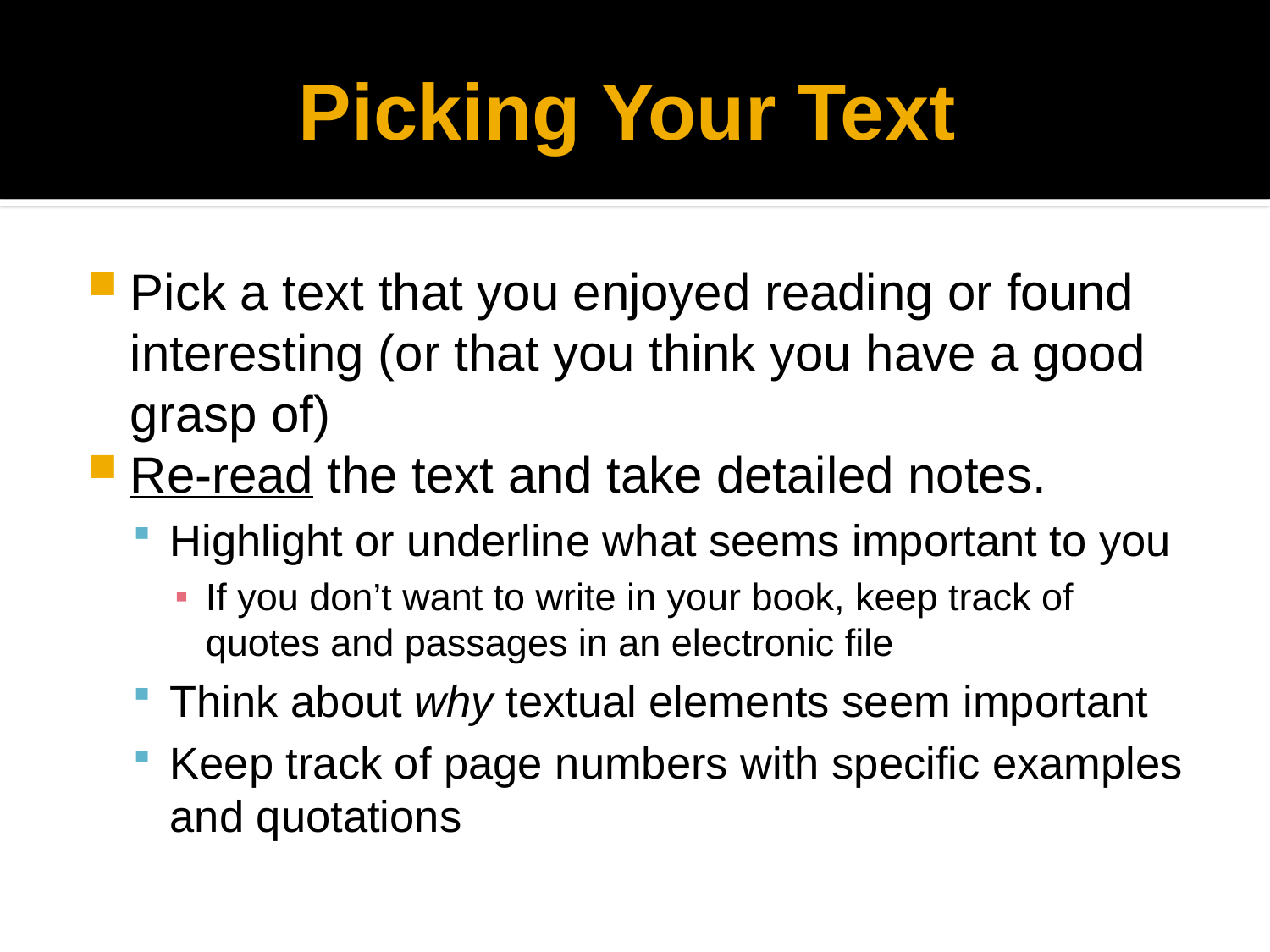

# Picking Your Text
Pick a text that you enjoyed reading or found interesting (or that you think you have a good grasp of)
Re-read the text and take detailed notes.
Highlight or underline what seems important to you
If you don’t want to write in your book, keep track of quotes and passages in an electronic file
Think about why textual elements seem important
Keep track of page numbers with specific examples and quotations